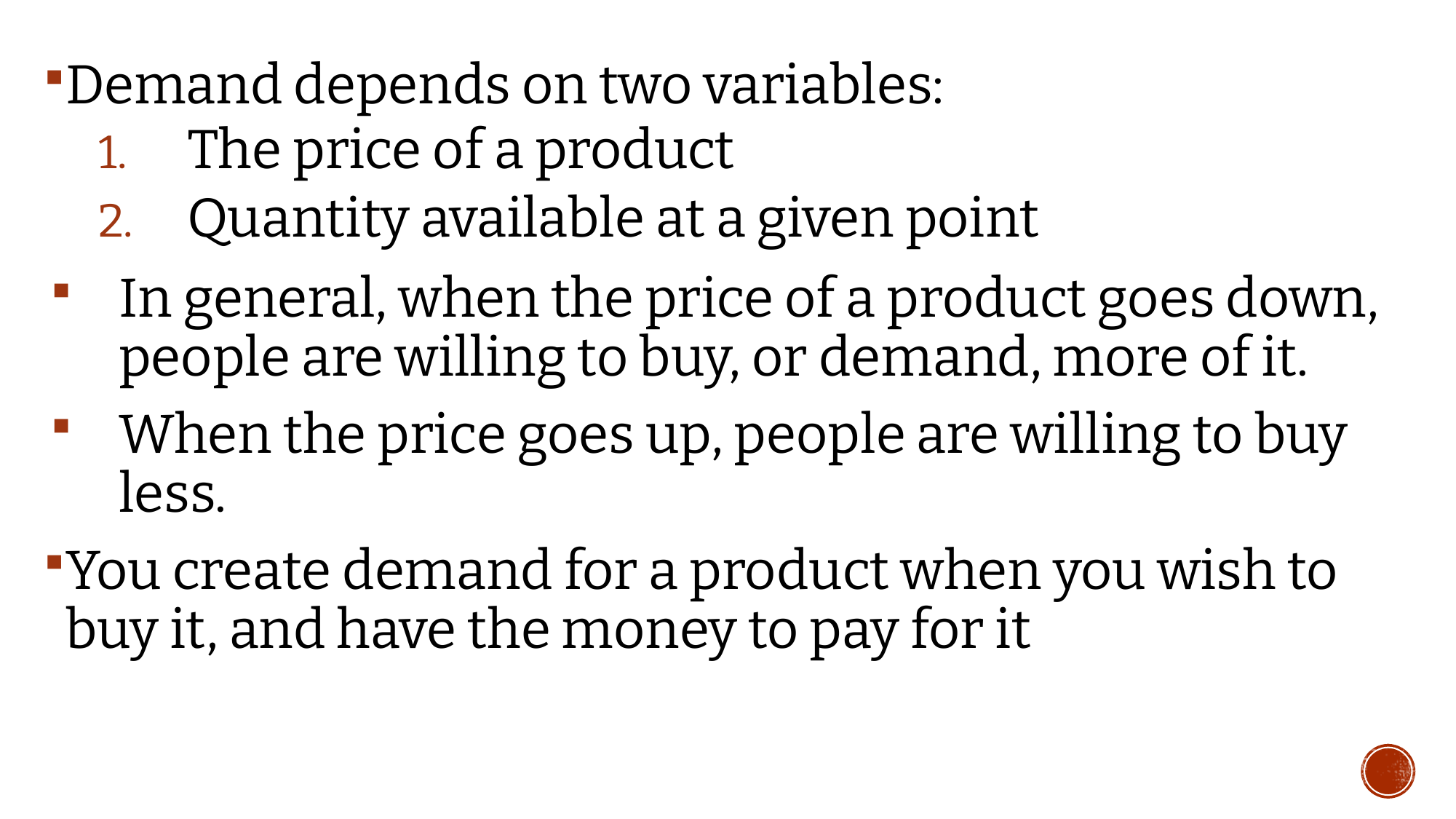

Demand depends on two variables:
The price of a product
Quantity available at a given point
In general, when the price of a product goes down, people are willing to buy, or demand, more of it.
When the price goes up, people are willing to buy less.
You create demand for a product when you wish to buy it, and have the money to pay for it